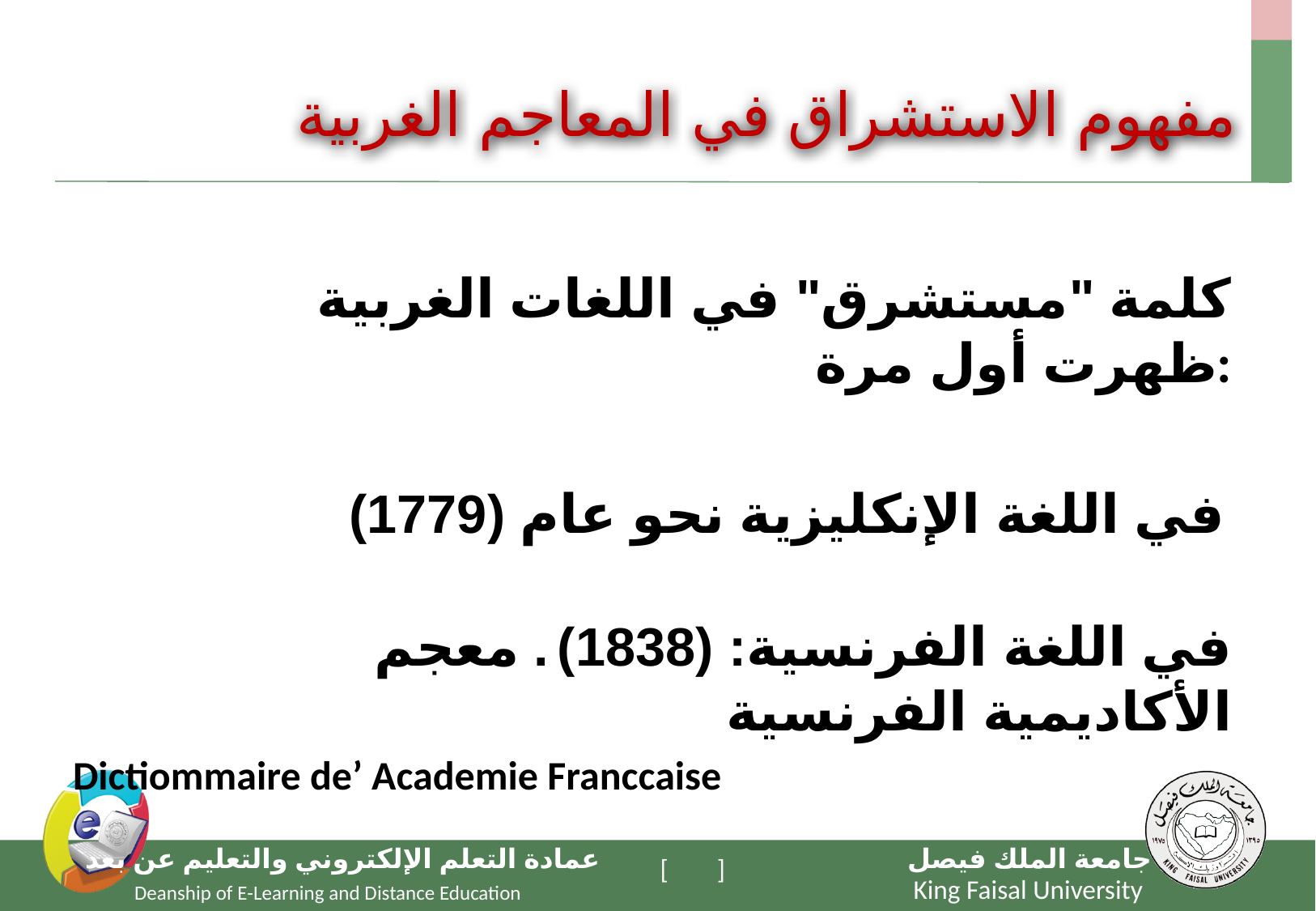

# مفهوم الاستشراق في المعاجم الغربية

كلمة "مستشرق" في اللغات الغربية ظهرت أول مرة:

في اللغة الإنكليزية نحو عام (1779)

في اللغة الفرنسية: (1838) . معجم الأكاديمية الفرنسية
Dictiommaire de’ Academie Franccaise